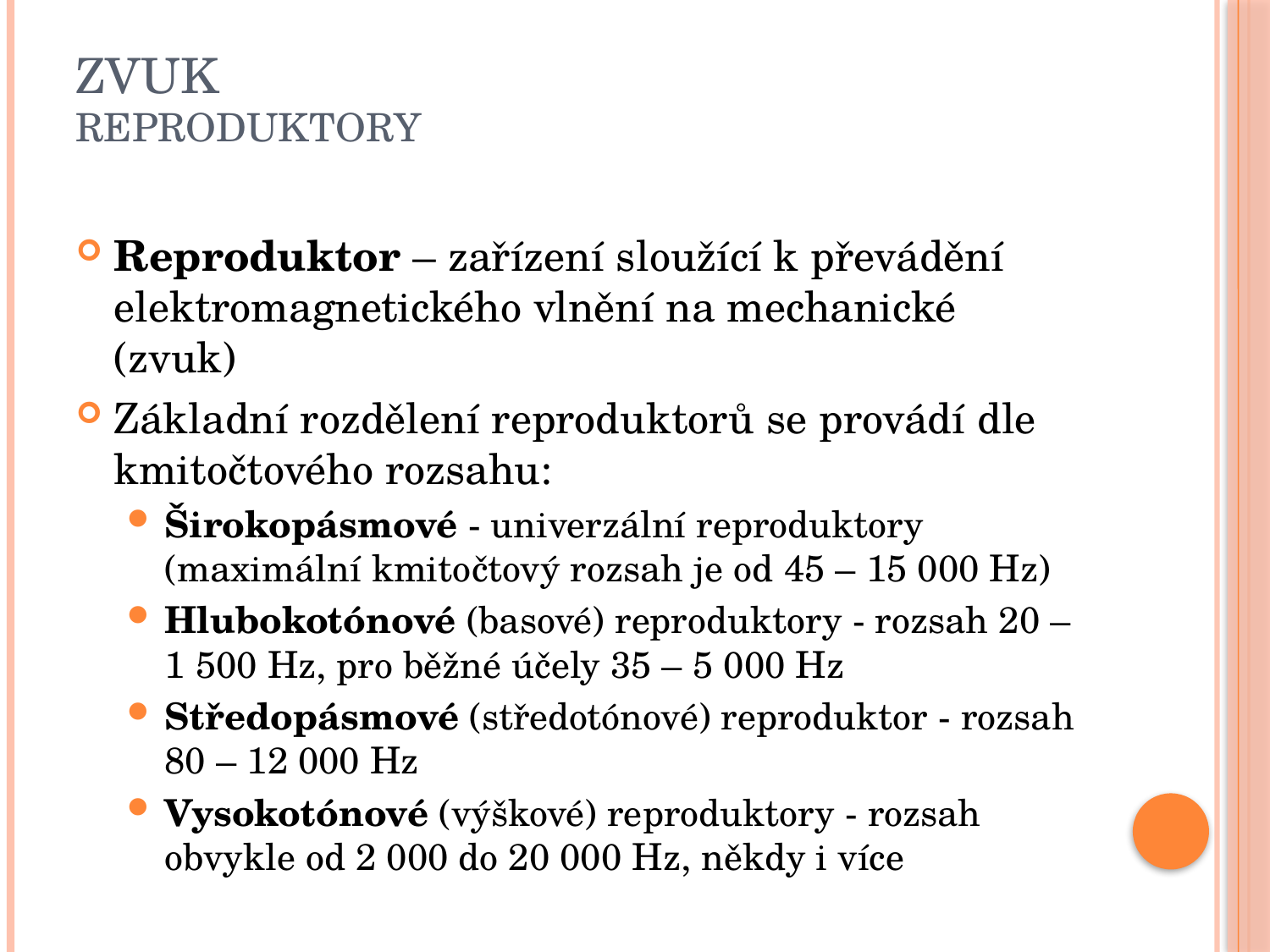

# ZVUK Reproduktory
Reproduktor – zařízení sloužící k převádění elektromagnetického vlnění na mechanické (zvuk)
Základní rozdělení reproduktorů se provádí dle kmitočtového rozsahu:
Širokopásmové - univerzální reproduktory (maximální kmitočtový rozsah je od 45 – 15 000 Hz)
Hlubokotónové (basové) reproduktory - rozsah 20 – 1 500 Hz, pro běžné účely 35 – 5 000 Hz
Středopásmové (středotónové) reproduktor - rozsah 80 – 12 000 Hz
Vysokotónové (výškové) reproduktory - rozsah obvykle od 2 000 do 20 000 Hz, někdy i více